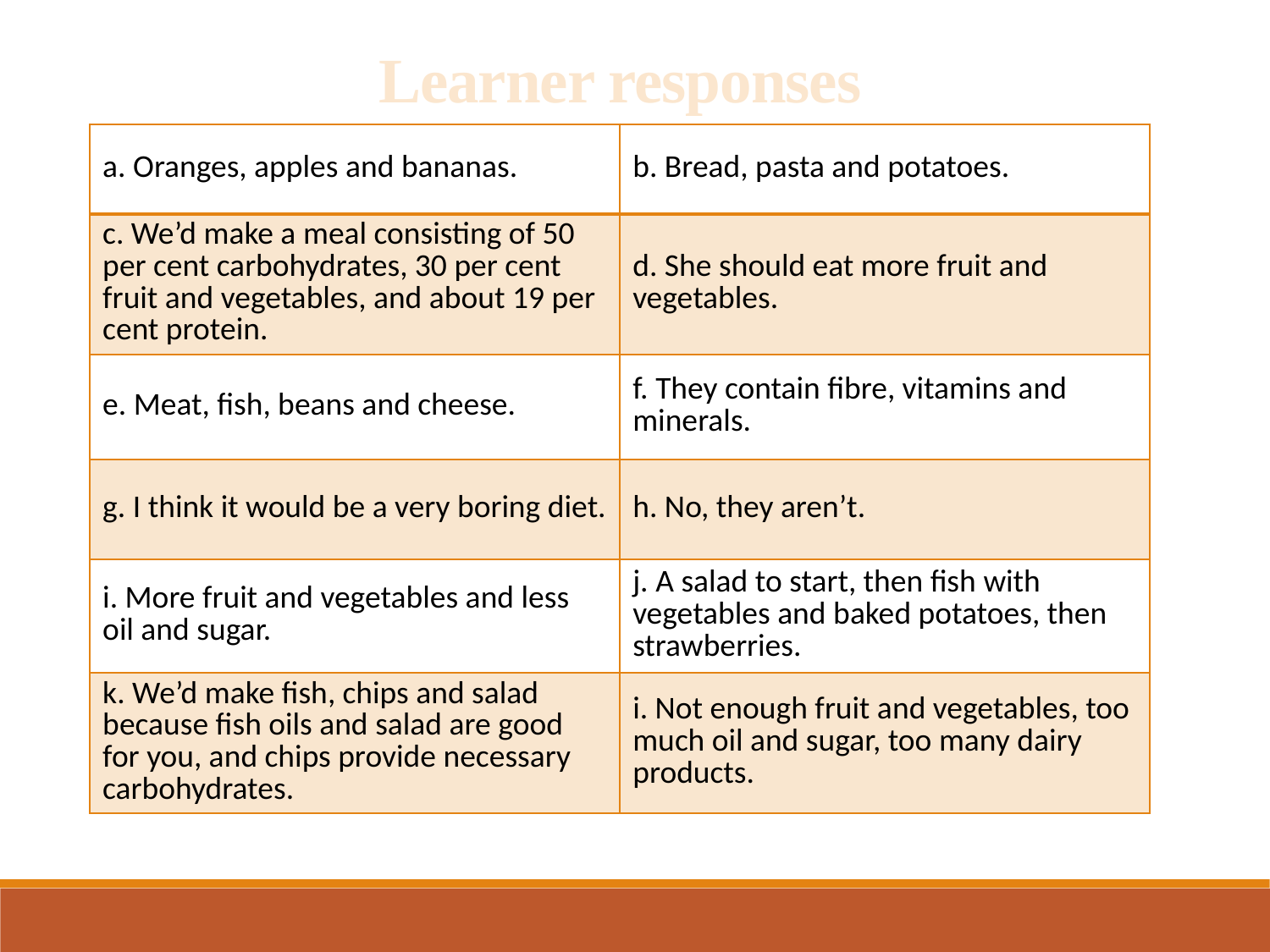

Learner responses
| a. Oranges, apples and bananas. | b. Bread, pasta and potatoes. |
| --- | --- |
| c. We’d make a meal consisting of 50 per cent carbohydrates, 30 per cent fruit and vegetables, and about 19 per cent protein. | d. She should eat more fruit and vegetables. |
| e. Meat, fish, beans and cheese. | f. They contain fibre, vitamins and minerals. |
| g. I think it would be a very boring diet. | h. No, they aren’t. |
| i. More fruit and vegetables and less oil and sugar. | j. A salad to start, then fish with vegetables and baked potatoes, then strawberries. |
| k. We’d make fish, chips and salad because fish oils and salad are good for you, and chips provide necessary carbohydrates. | i. Not enough fruit and vegetables, too much oil and sugar, too many dairy products. |